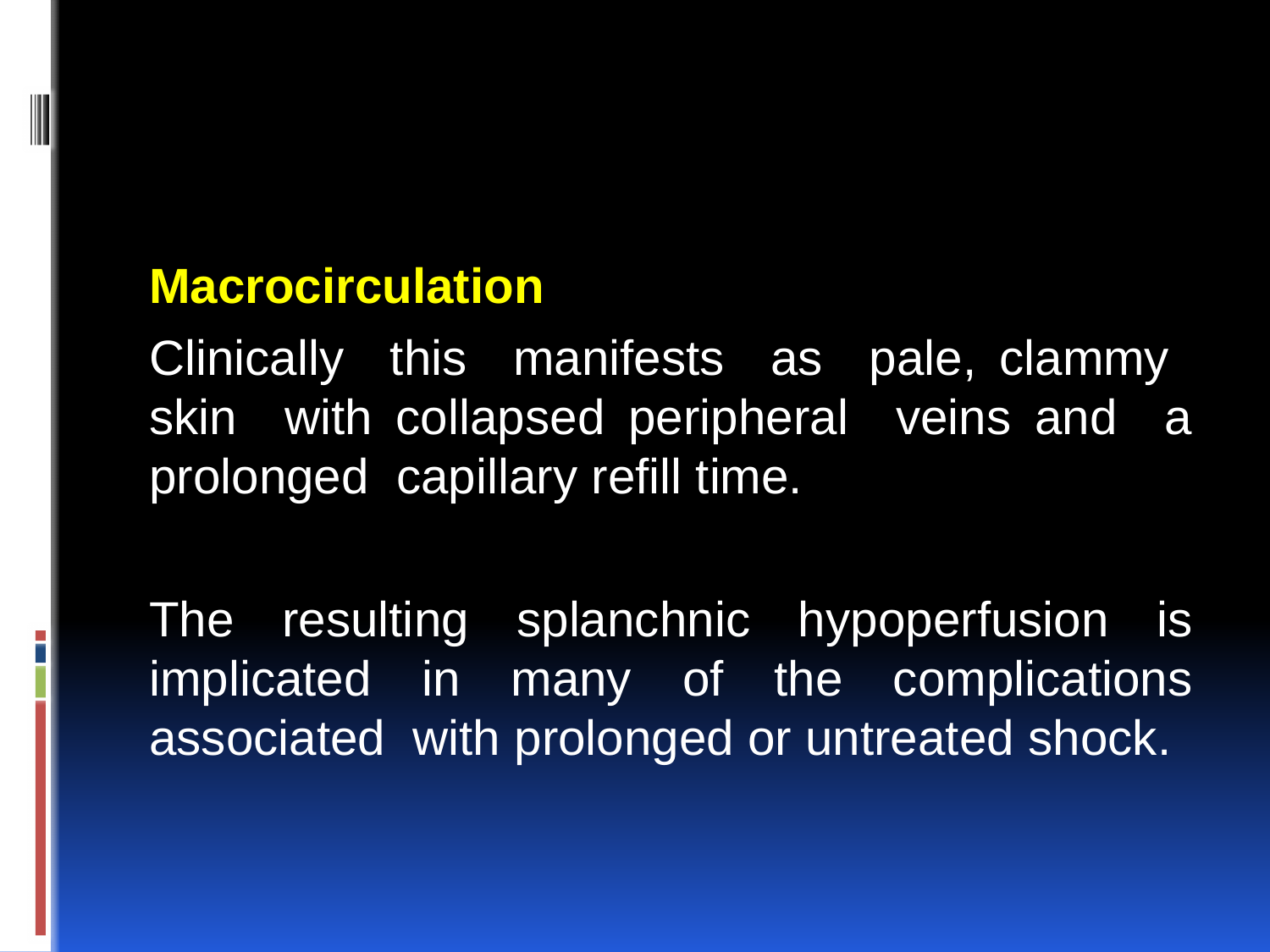

Macrocirculation
Clinically  this  manifests  as  pale, clammy  skin  with collapsed peripheral  veins and  a prolonged  capillary refill time.

The resulting splanchnic hypoperfusion is implicated in many of the complications associated  with prolonged or untreated shock.